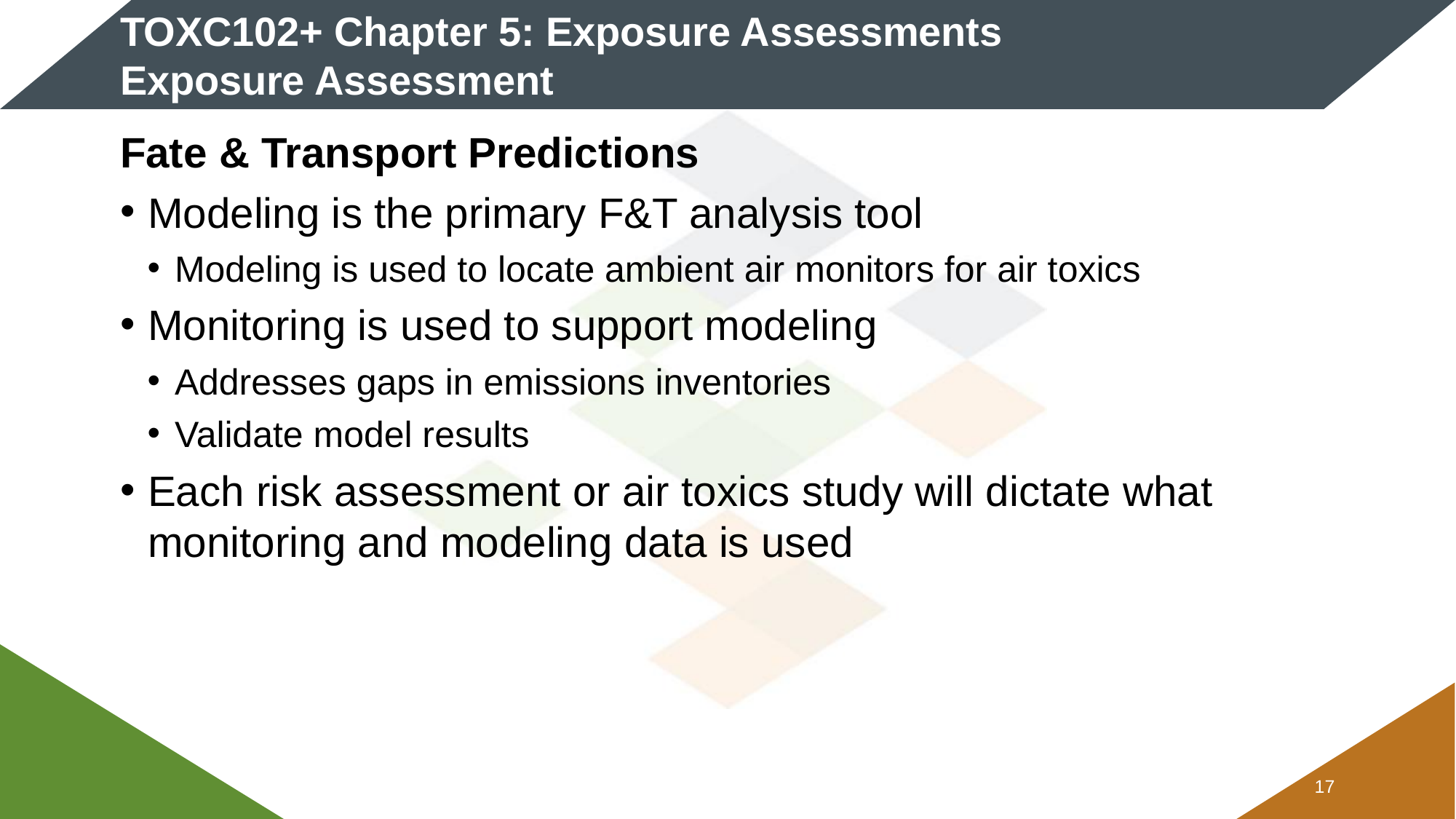

# TOXC102+ Chapter 5: Exposure Assessments Exposure Assessment
Fate & Transport Predictions
Modeling is the primary F&T analysis tool
Modeling is used to locate ambient air monitors for air toxics
Monitoring is used to support modeling
Addresses gaps in emissions inventories
Validate model results
Each risk assessment or air toxics study will dictate what monitoring and modeling data is used
17